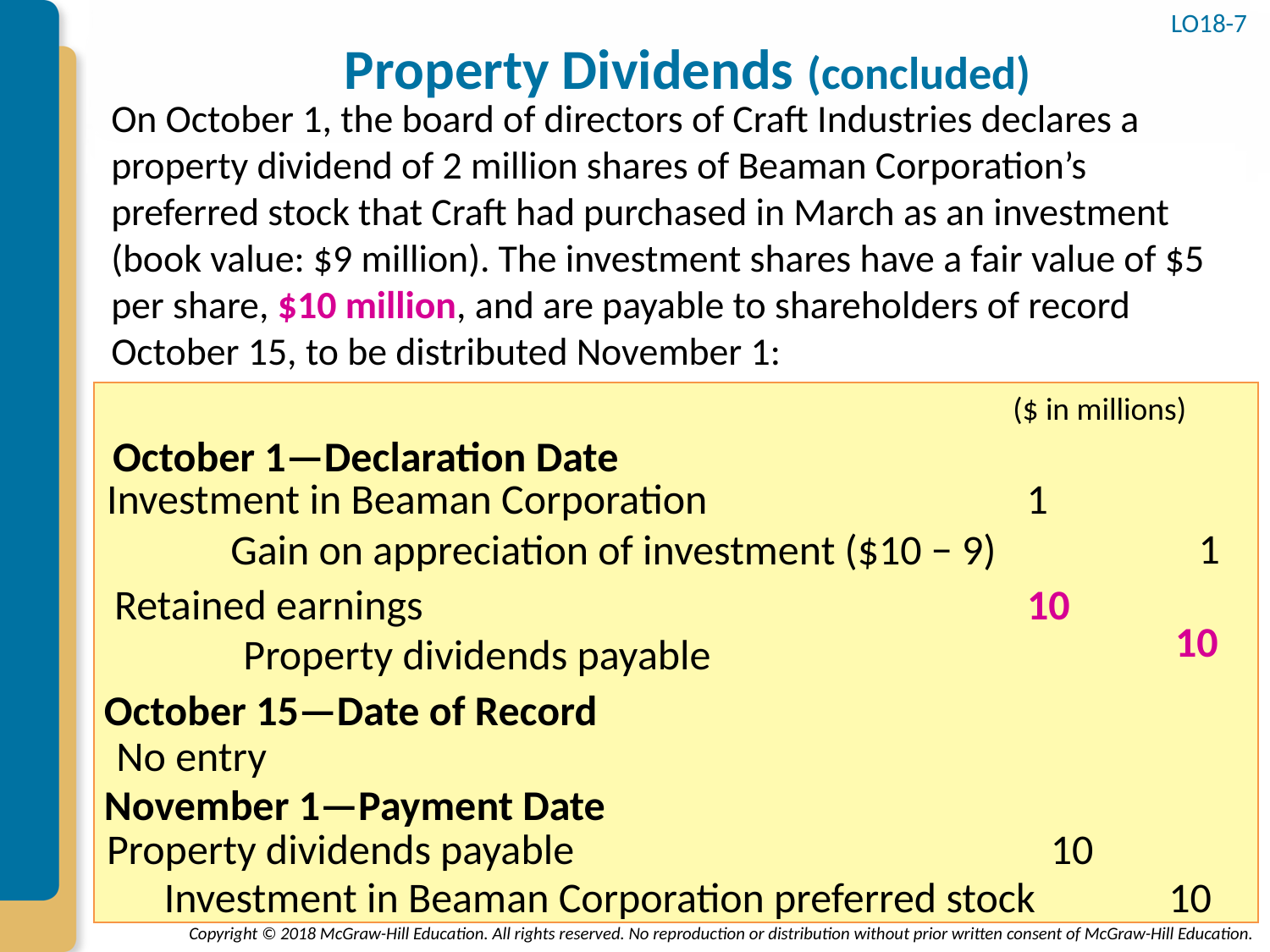

# Property Dividends (concluded)
LO18-7
On October 1, the board of directors of Craft Industries declares a property dividend of 2 million shares of Beaman Corporation’s preferred stock that Craft had purchased in March as an investment (book value: $9 million). The investment shares have a fair value of $5 per share, $10 million, and are payable to shareholders of record October 15, to be distributed November 1:

($ in millions)
October 1—Declaration Date
Investment in Beaman Corporation
             Gain on appreciation of investment ($10 − 9)
1
1
10
Retained earnings
10
	Property dividends payable
October 15—Date of Record
No entry
November 1—Payment Date
Property dividends payable                                                  10
     Investment in Beaman Corporation preferred stock              10